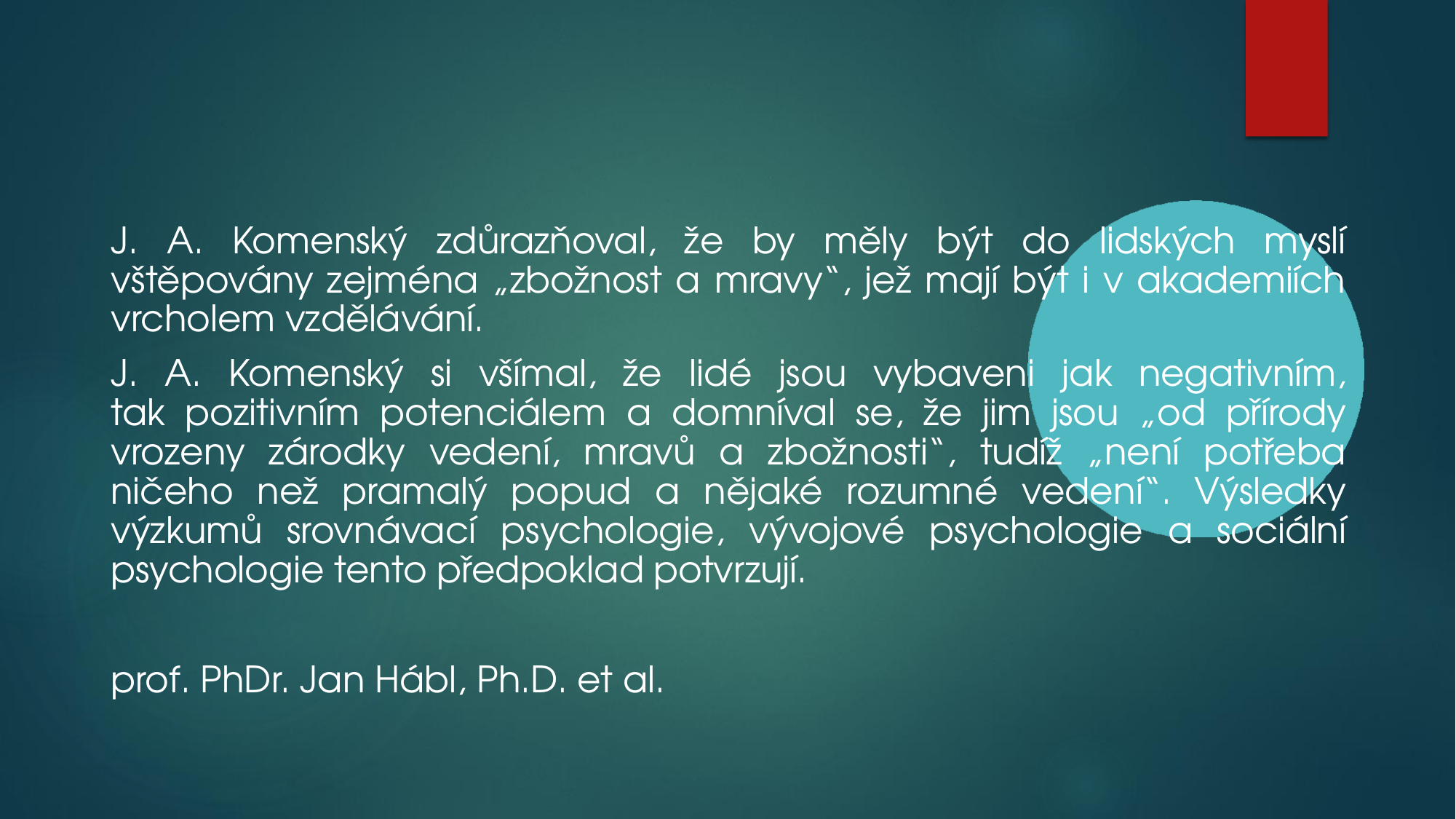

J.  A.  Komenský  zdůrazňoval,  že  by  měly  být  do  lidských  myslí vštěpovány zejména „zbožnost a mravy“, jež mají být i v akademiích vrcholem vzdělávání.
J.  A.  Komenský  si  všímal,  že  lidé  jsou  vybaveni  jak  negativním, tak pozitivním potenciálem a domníval se, že jim jsou „od přírody vrozeny  zárodky  vedení,  mravů  a  zbožnosti“,  tudíž  „není  potřeba ničeho  než  pramalý  popud  a  nějaké  rozumné  vedení“.  Výsledky výzkumů  srovnávací  psychologie,  vývojové  psychologie  a  sociální psychologie tento předpoklad potvrzují.

prof. PhDr. Jan Hábl, Ph.D. et al.